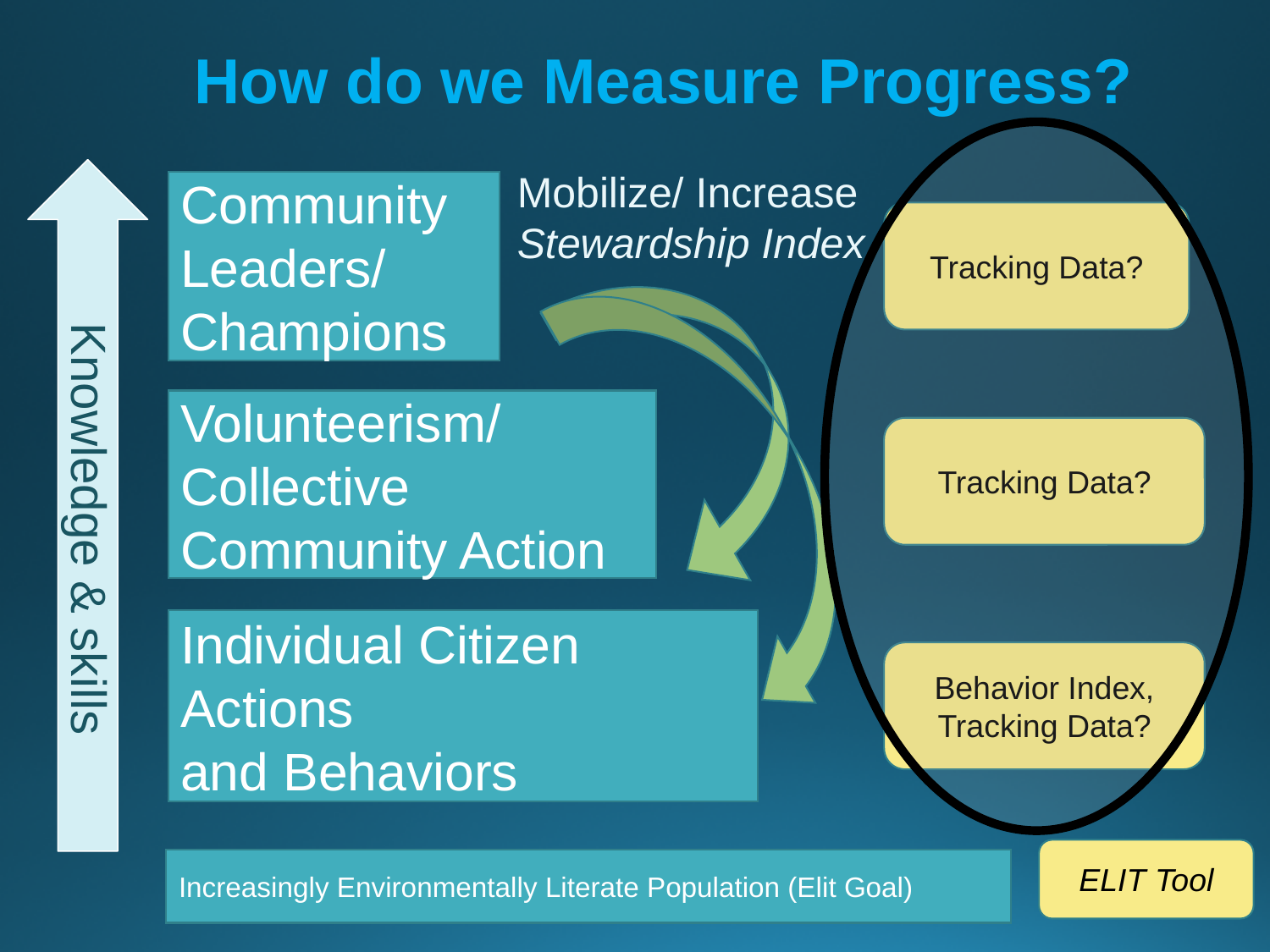

How do we Measure Progress?

Mobilize/ Increase
Stewardship Index

Knowledge & skills
Community Leaders/ Champions
Tracking Data?

Volunteerism/ Collective Community Action
Tracking Data?
Individual Citizen Actions
and Behaviors
Behavior Index, Tracking Data?
ELIT Tool
Increasingly Environmentally Literate Population (Elit Goal)